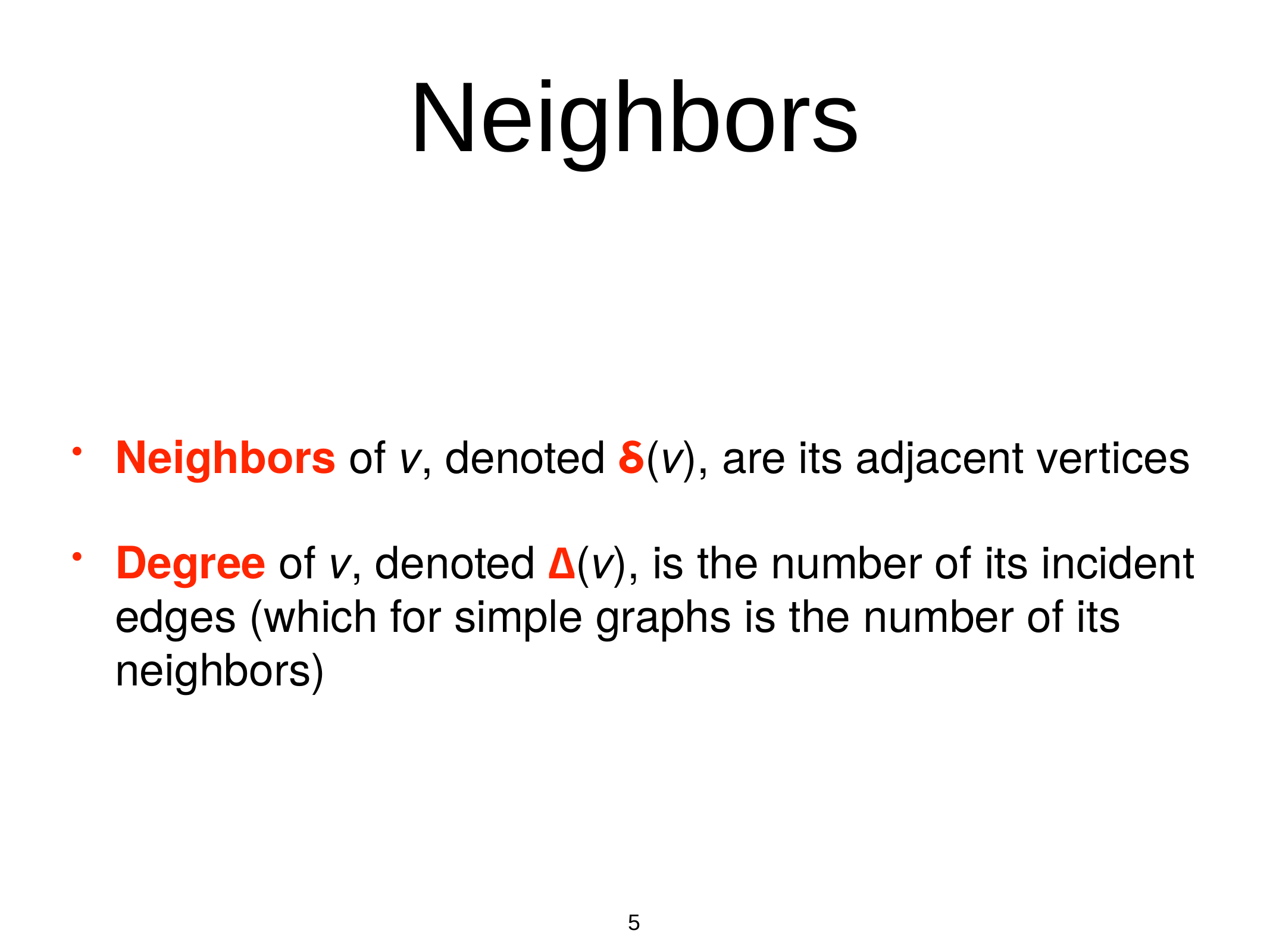

# Neighbors
Neighbors of v, denoted δ(v), are its adjacent vertices
Degree of v, denoted ∆(v), is the number of its incident edges (which for simple graphs is the number of its neighbors)
5